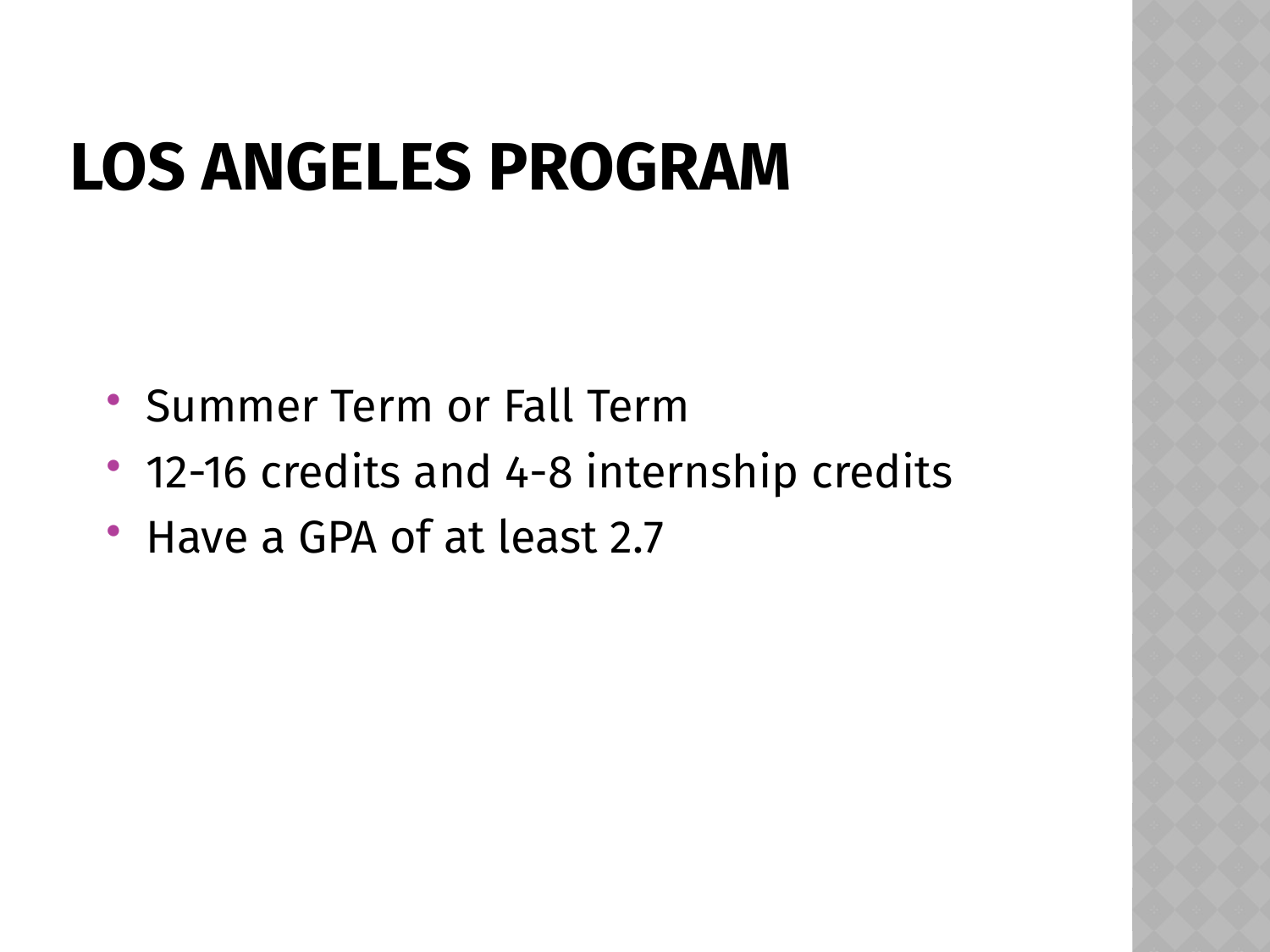

# Los Angeles Program
Summer Term or Fall Term
12-16 credits and 4-8 internship credits
Have a GPA of at least 2.7